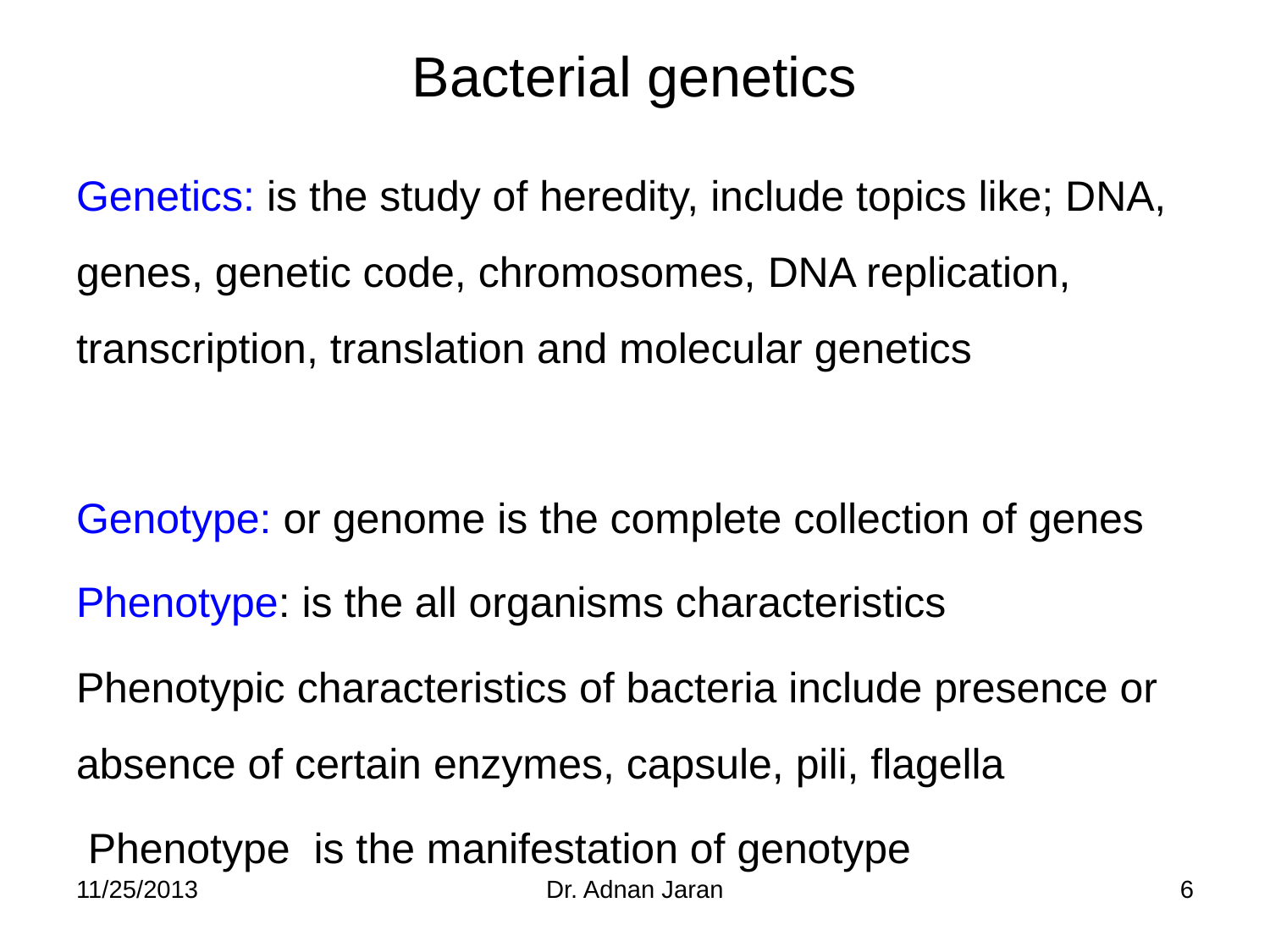

# Bacterial genetics
Genetics: is the study of heredity, include topics like; DNA, genes, genetic code, chromosomes, DNA replication, transcription, translation and molecular genetics

Genotype: or genome is the complete collection of genes
Phenotype: is the all organisms characteristics
Phenotypic characteristics of bacteria include presence or absence of certain enzymes, capsule, pili, flagella
 Phenotype  is the manifestation of genotype
11/25/2013
Dr. Adnan Jaran
6